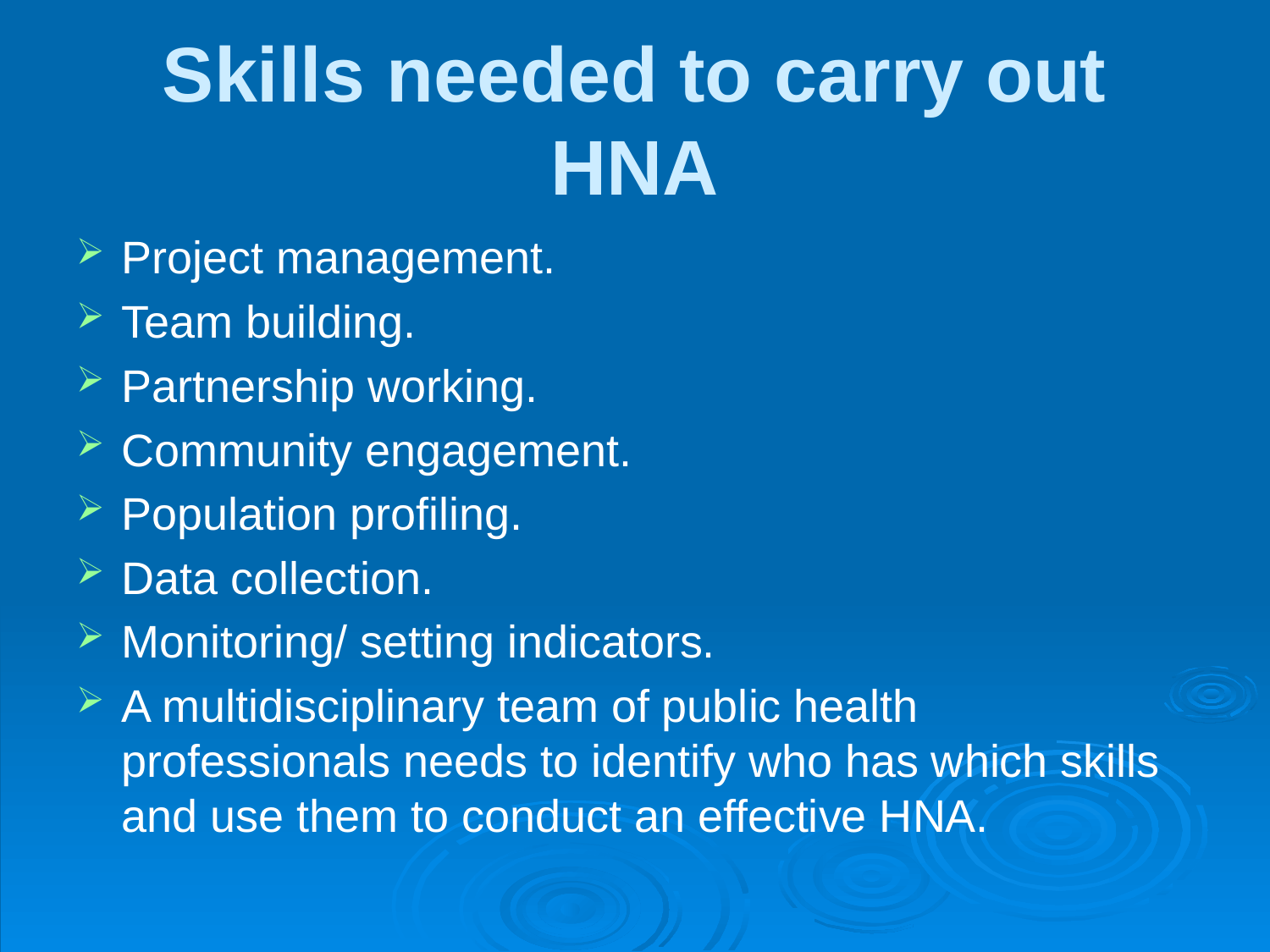

# Skills needed to carry out HNA
Project management.
Team building.
Partnership working.
Community engagement.
Population profiling.
Data collection.
Monitoring/ setting indicators.
A multidisciplinary team of public health professionals needs to identify who has which skills and use them to conduct an effective HNA.